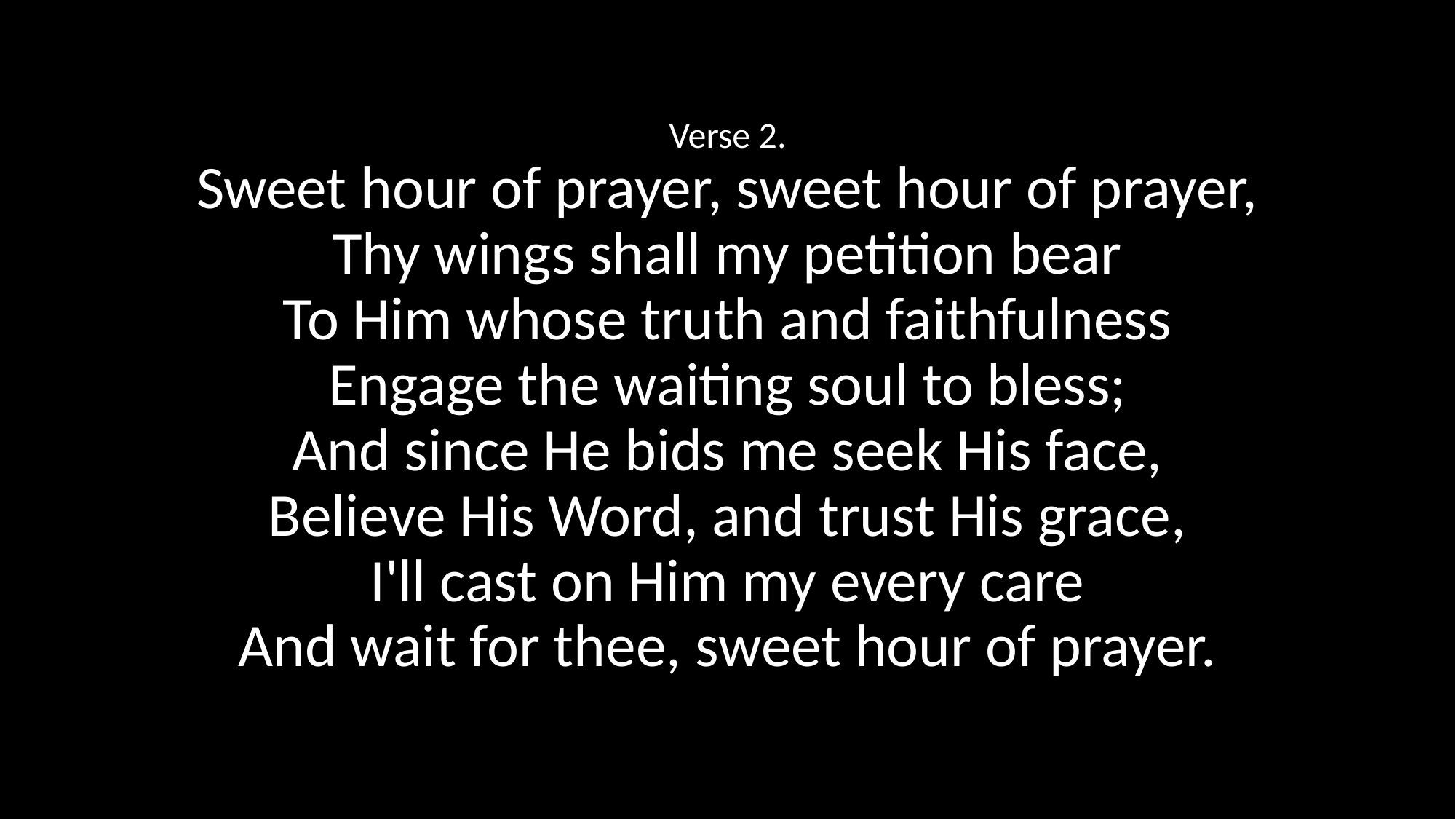

Verse 2.
Sweet hour of prayer, sweet hour of prayer,
Thy wings shall my petition bear
To Him whose truth and faithfulness
Engage the waiting soul to bless;
And since He bids me seek His face,
Believe His Word, and trust His grace,
I'll cast on Him my every care
And wait for thee, sweet hour of prayer.